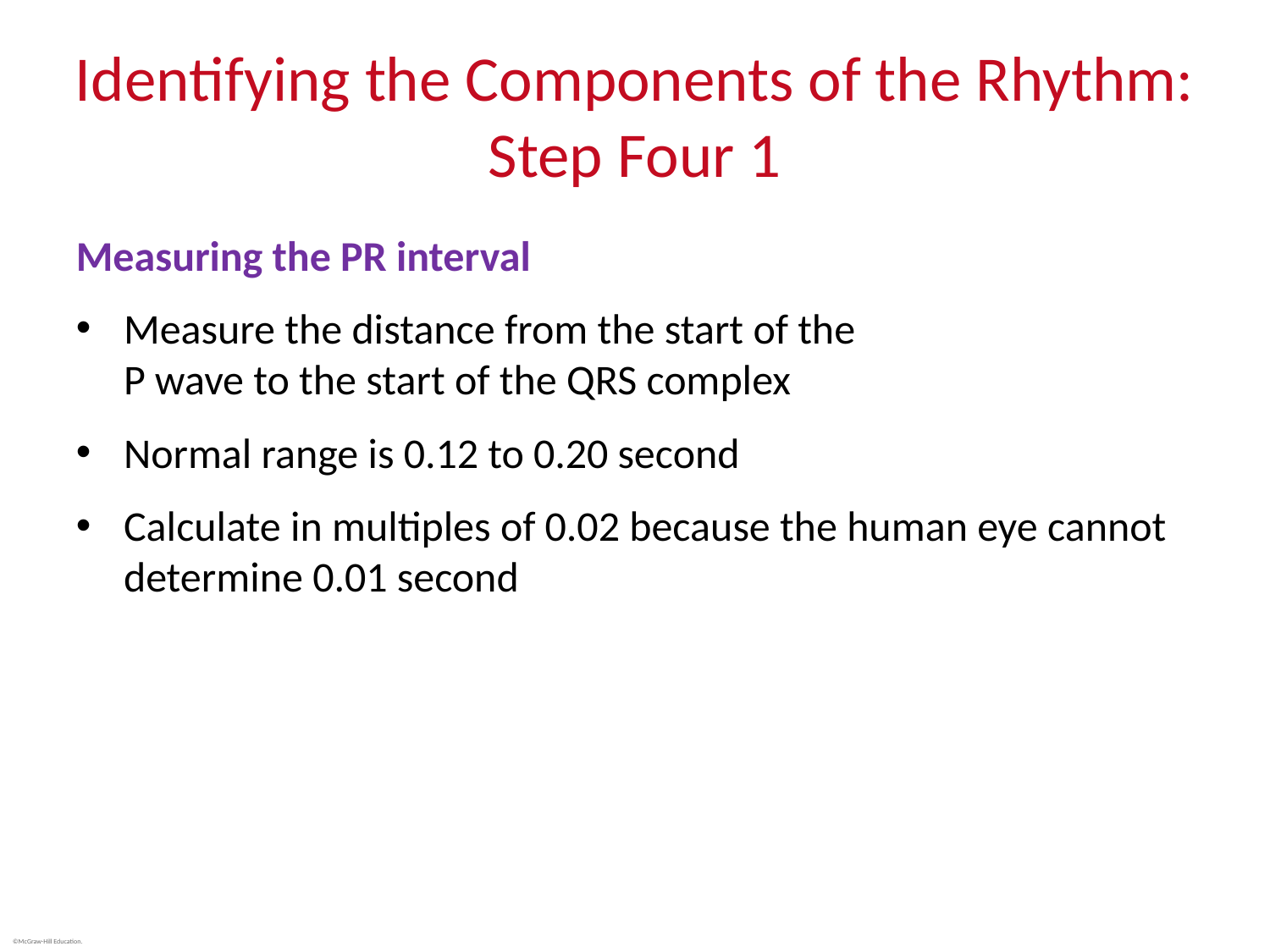

# Identifying the Components of the Rhythm: Step Four 1
Measuring the PR interval
Measure the distance from the start of the
P wave to the start of the QRS complex
Normal range is 0.12 to 0.20 second
Calculate in multiples of 0.02 because the human eye cannot determine 0.01 second